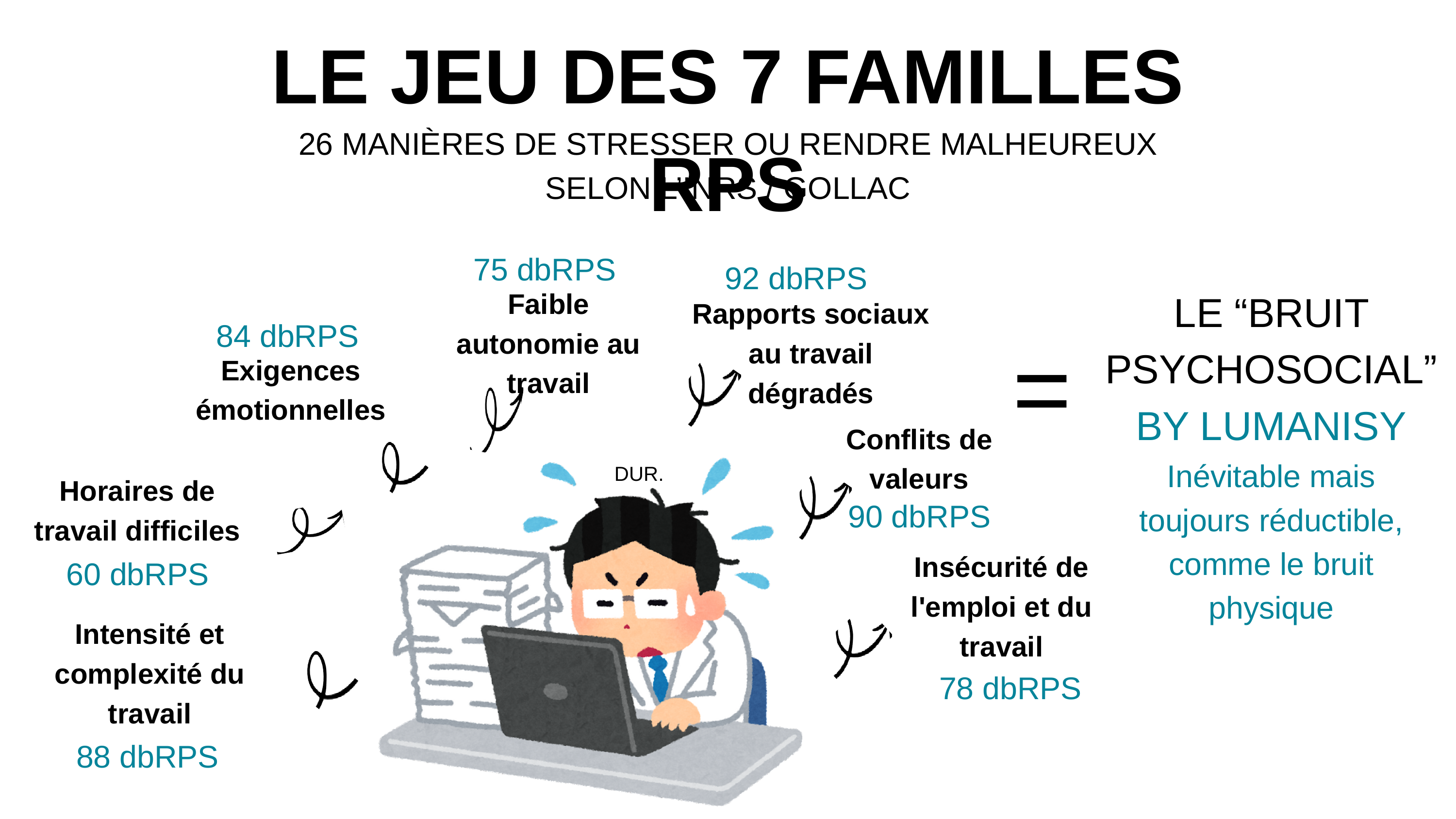

LE JEU DES 7 FAMILLES RPS
26 MANIÈRES DE STRESSER OU RENDRE MALHEUREUX
SELON L’INRS / GOLLAC
75 dbRPS
92 dbRPS
LE “BRUIT PSYCHOSOCIAL”
BY LUMANISY
Faible autonomie au travail​
Rapports sociaux au travail dégradés​
=
84 dbRPS
Exigences émotionnelles​

Conflits de valeurs​
Inévitable mais toujours réductible, comme le bruit physique

DUR.

Horaires de travail difficiles​

90 dbRPS

Insécurité de l'emploi et du travail
60 dbRPS
Intensité et complexité du travail​

78 dbRPS

88 dbRPS